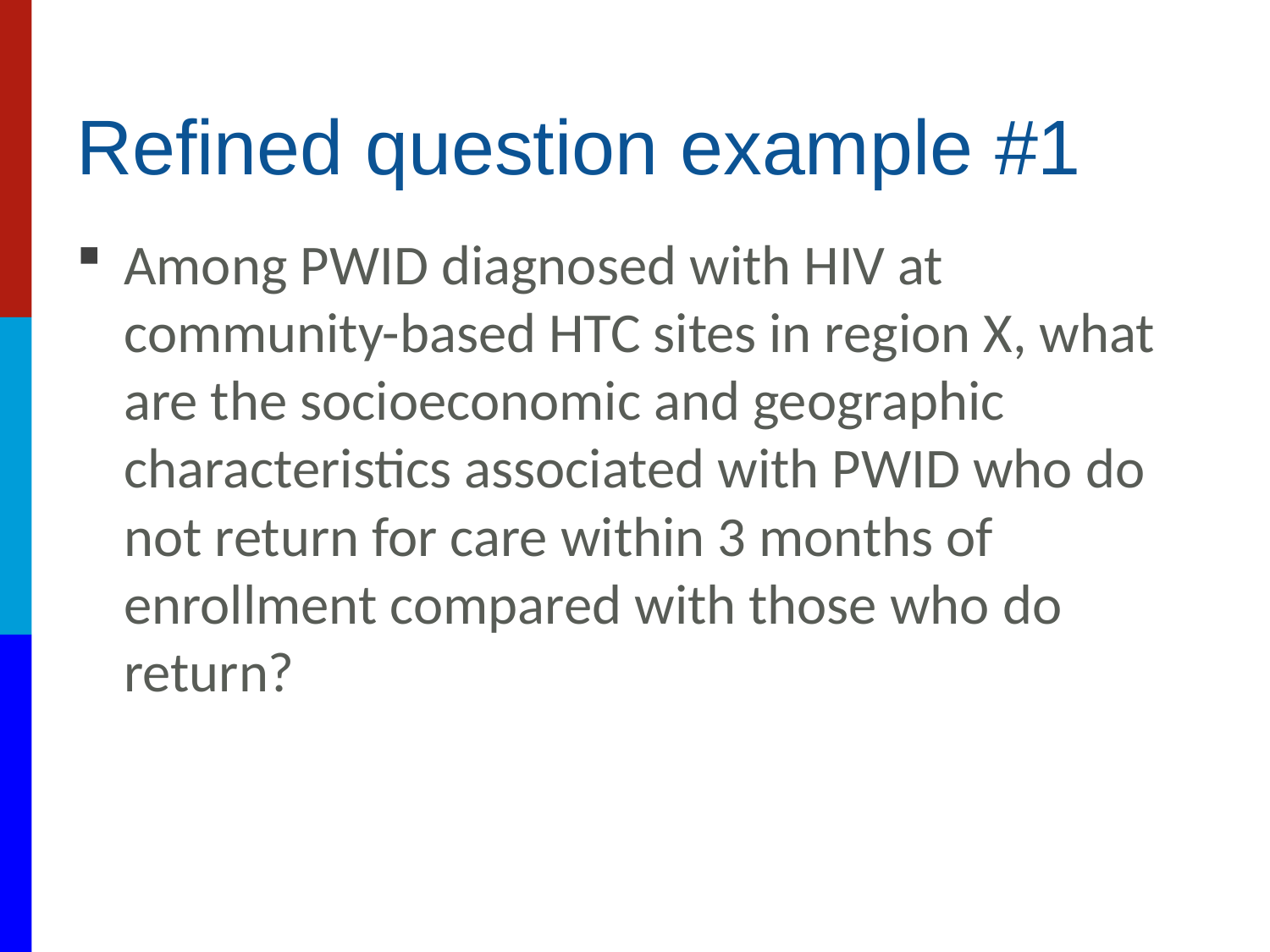

# Refined question example #1
Among PWID diagnosed with HIV at community-based HTC sites in region X, what are the socioeconomic and geographic characteristics associated with PWID who do not return for care within 3 months of enrollment compared with those who do return?